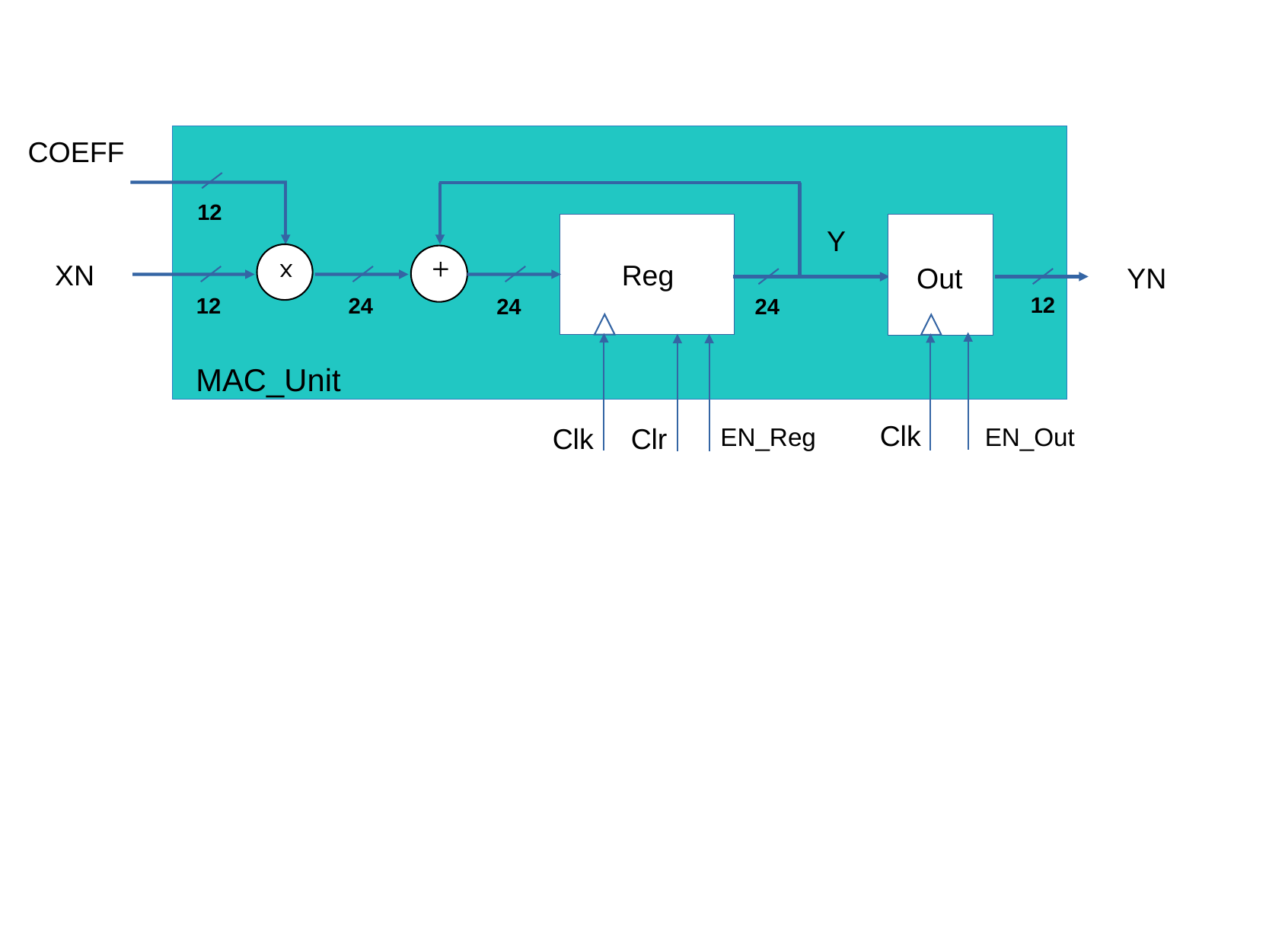

COEFF

12

Y
x

+
XN
Reg
Out
YN

12
12
24
24
24

MAC_Unit
Clk
Clk
Clr
EN_Reg
EN_Out